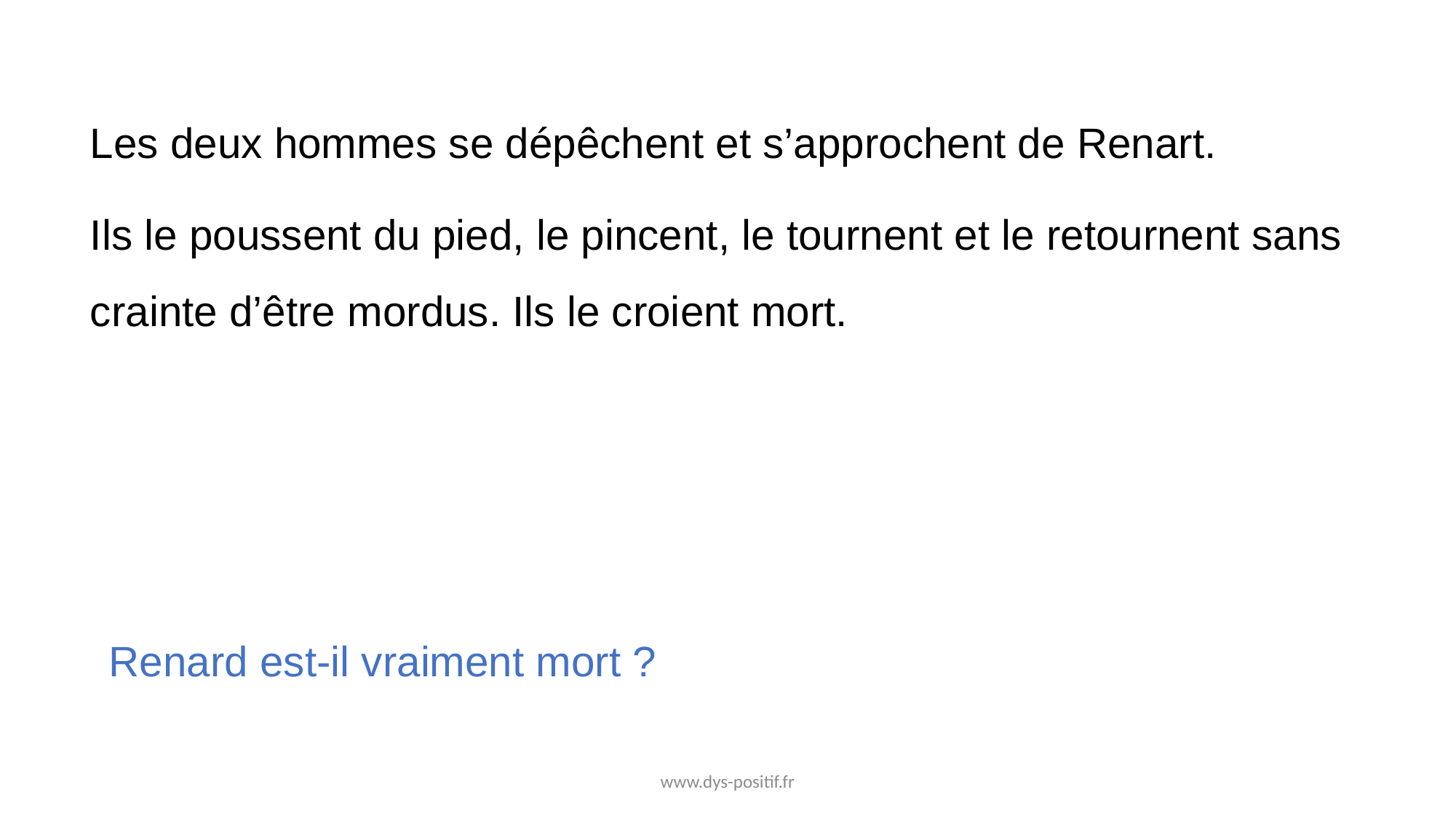

Les deux hommes se dépêchent et s’approchent de Renart.
Ils le poussent du pied, le pincent, le tournent et le retournent sans crainte d’être mordus. Ils le croient mort.

Renard est-il vraiment mort ?
www.dys-positif.fr